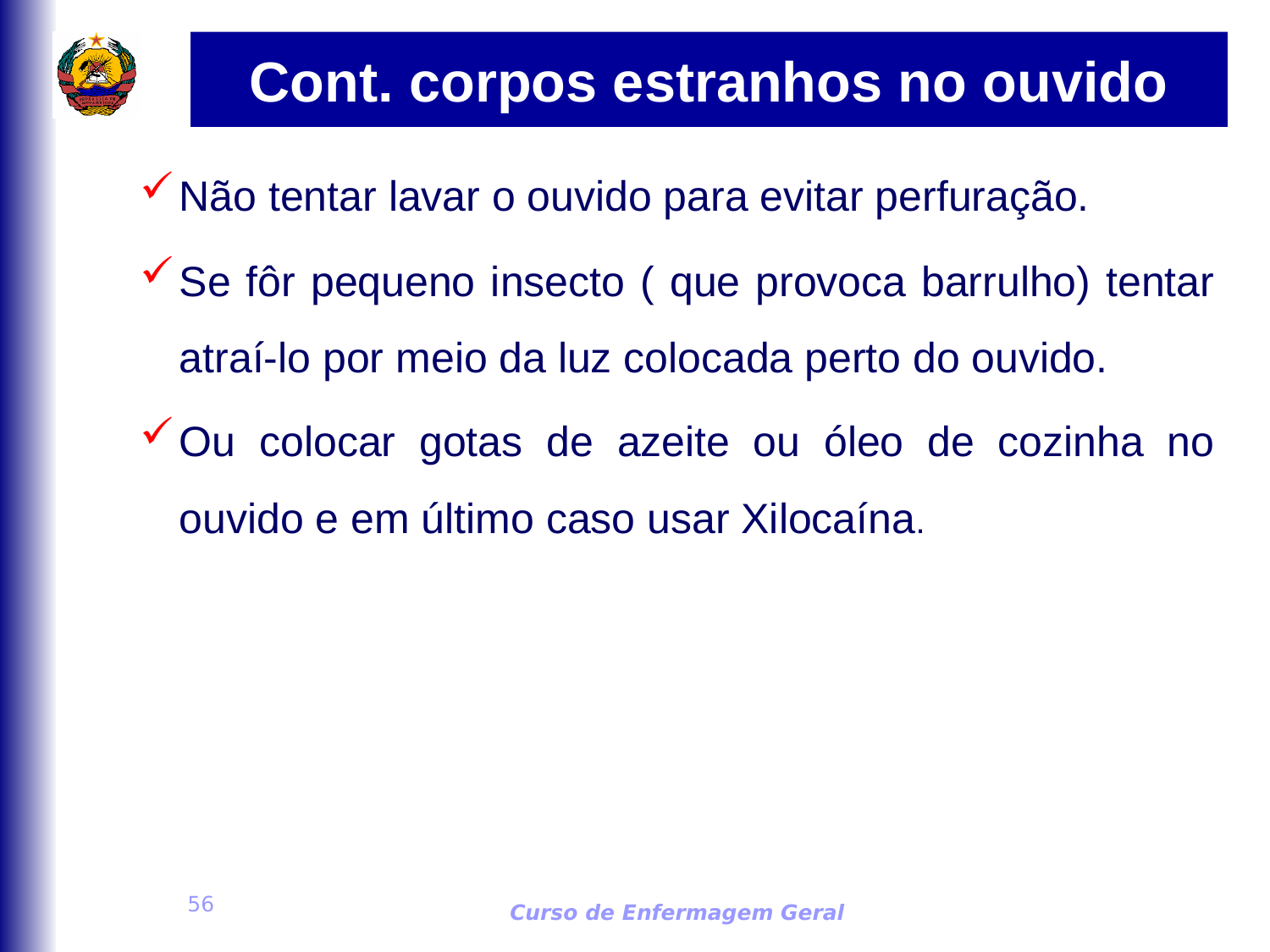

# Cont. corpos estranhos no ouvido
Não tentar lavar o ouvido para evitar perfuração.
Se fôr pequeno insecto ( que provoca barrulho) tentar atraí-lo por meio da luz colocada perto do ouvido.
Ou colocar gotas de azeite ou óleo de cozinha no ouvido e em último caso usar Xilocaína.
56
Curso de Enfermagem Geral